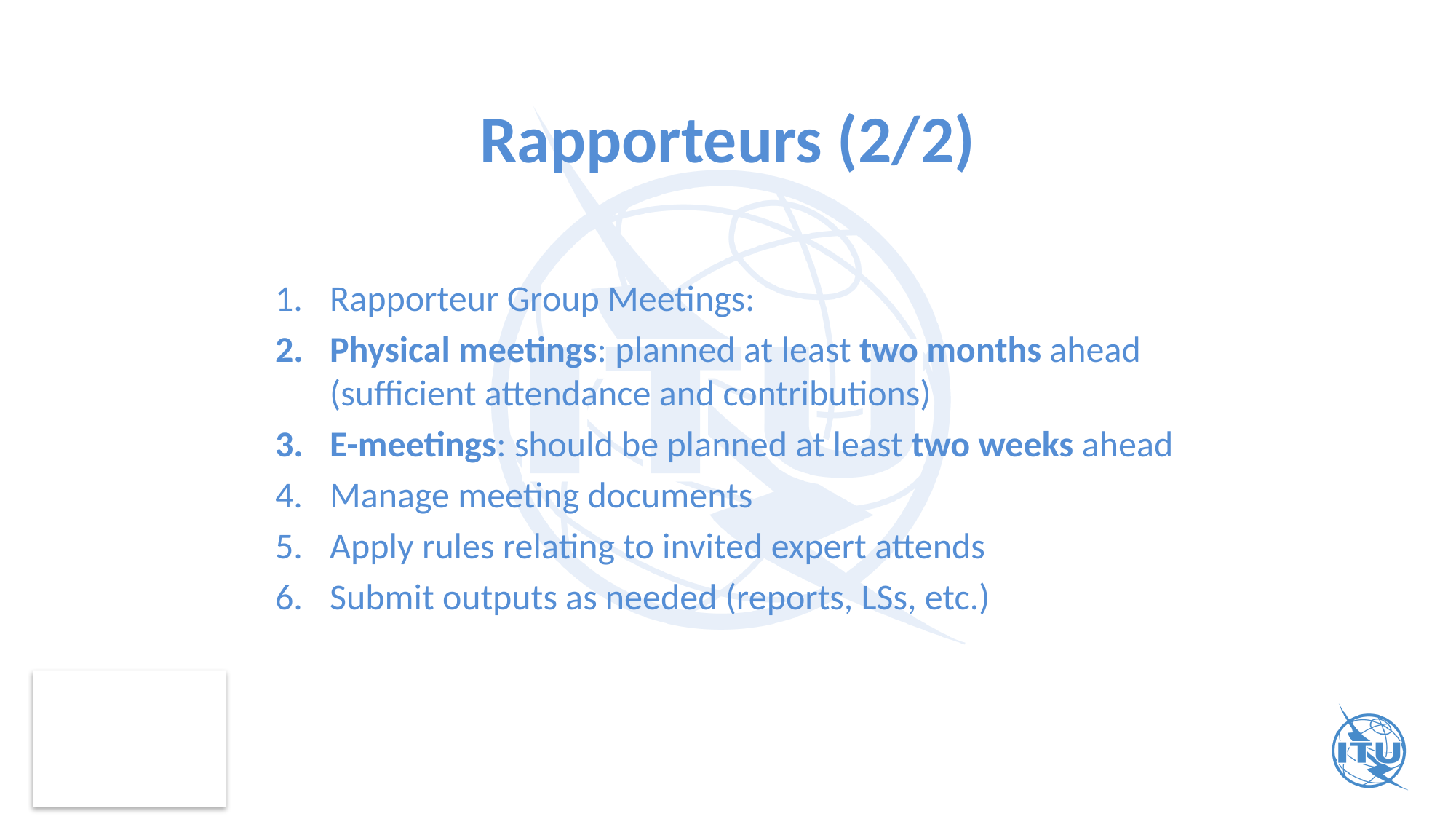

# Rapporteurs (2/2)
Rapporteur Group Meetings:
Physical meetings: planned at least two months ahead
(sufficient attendance and contributions)
E-meetings: should be planned at least two weeks ahead
Manage meeting documents
Apply rules relating to invited expert attends
Submit outputs as needed (reports, LSs, etc.)